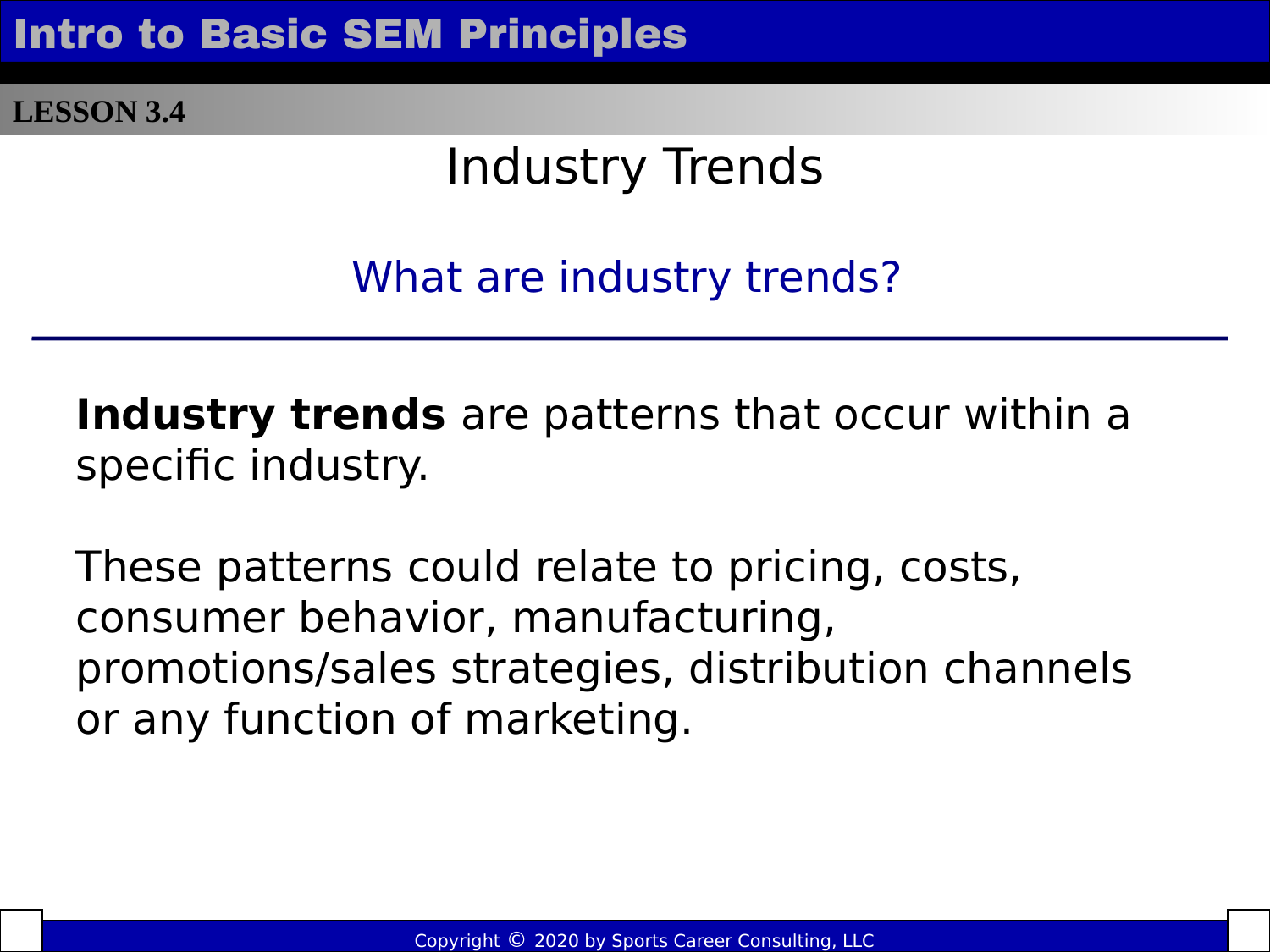

Intro to Basic SEM Principles
LESSON 3.4
Industry Trends
What are industry trends?

Industry trends are patterns that occur within a specific industry.

These patterns could relate to pricing, costs, consumer behavior, manufacturing, promotions/sales strategies, distribution channels or any function of marketing.
Copyright © 2020 by Sports Career Consulting, LLC